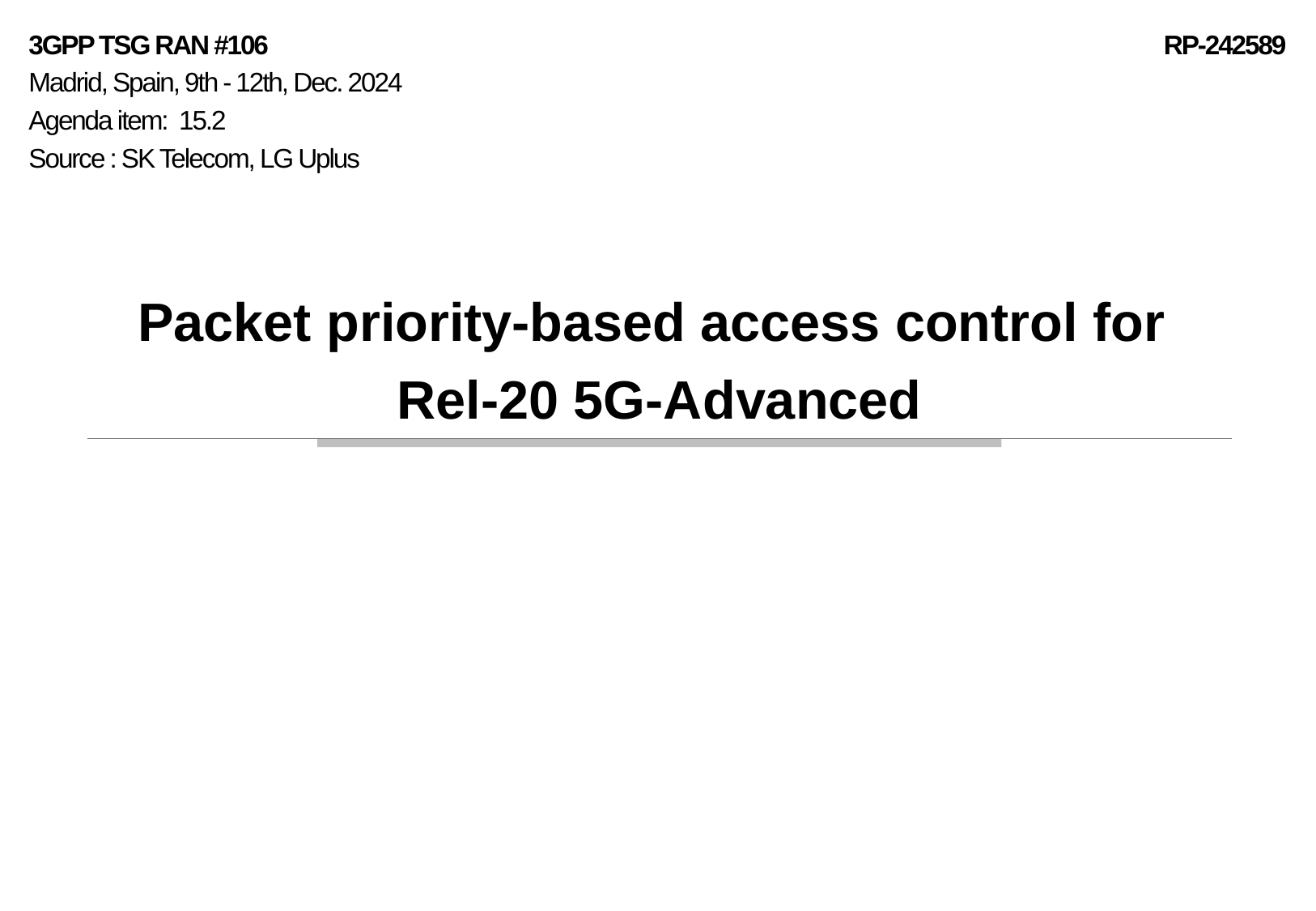

3GPP TSG RAN #106
Madrid, Spain, 9th - 12th, Dec. 2024
Agenda item:  15.2
Source : SK Telecom, LG Uplus
RP-242589
Packet priority-based access control for
Rel-20 5G-Advanced